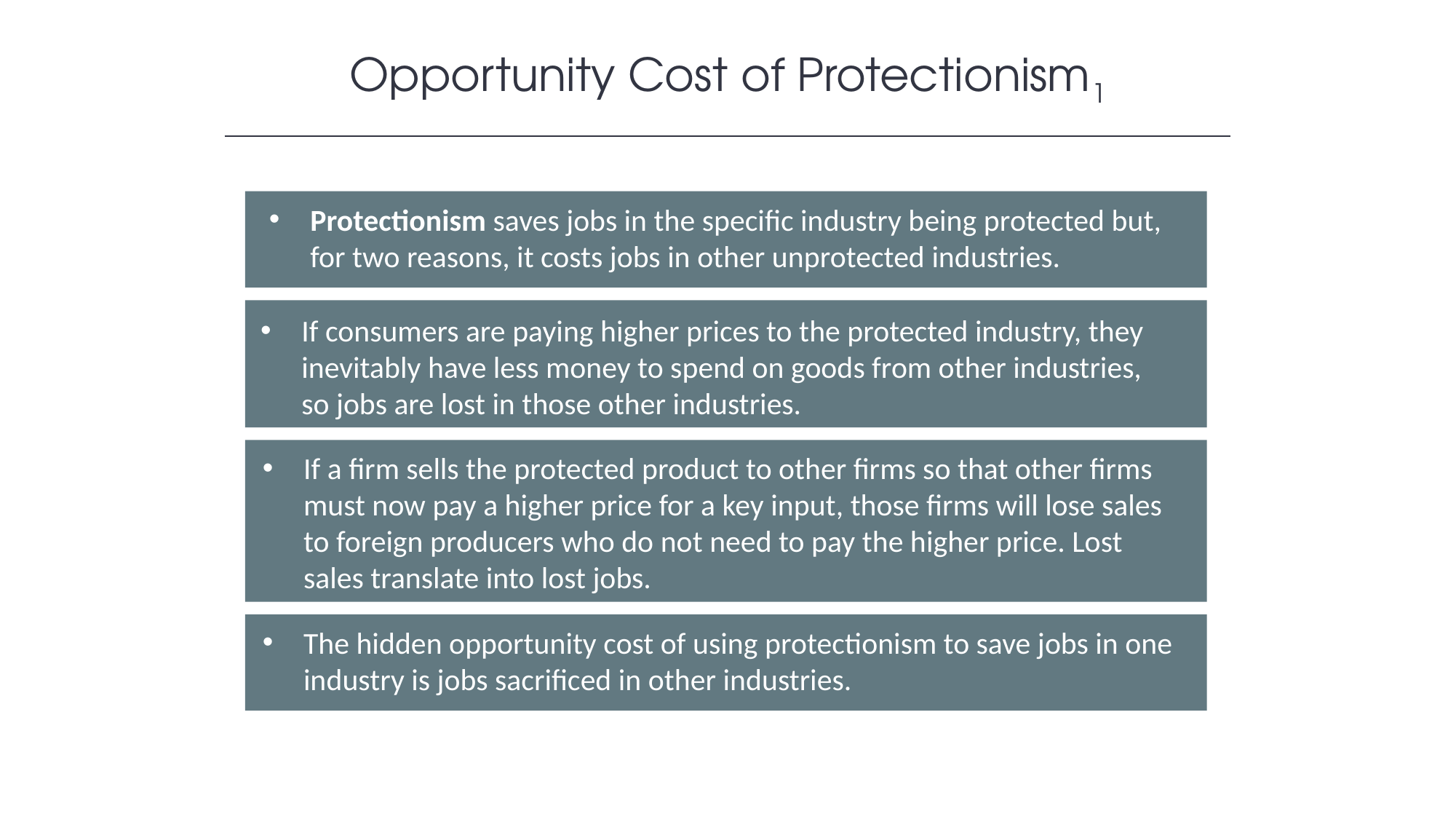

Opportunity Cost of Protectionism1

Protectionism saves jobs in the specific industry being protected but, for two reasons, it costs jobs in other unprotected industries.

If consumers are paying higher prices to the protected industry, they inevitably have less money to spend on goods from other industries, so jobs are lost in those other industries.

If a firm sells the protected product to other firms so that other firms must now pay a higher price for a key input, those firms will lose sales to foreign producers who do not need to pay the higher price. Lost sales translate into lost jobs.

The hidden opportunity cost of using protectionism to save jobs in one industry is jobs sacrificed in other industries.